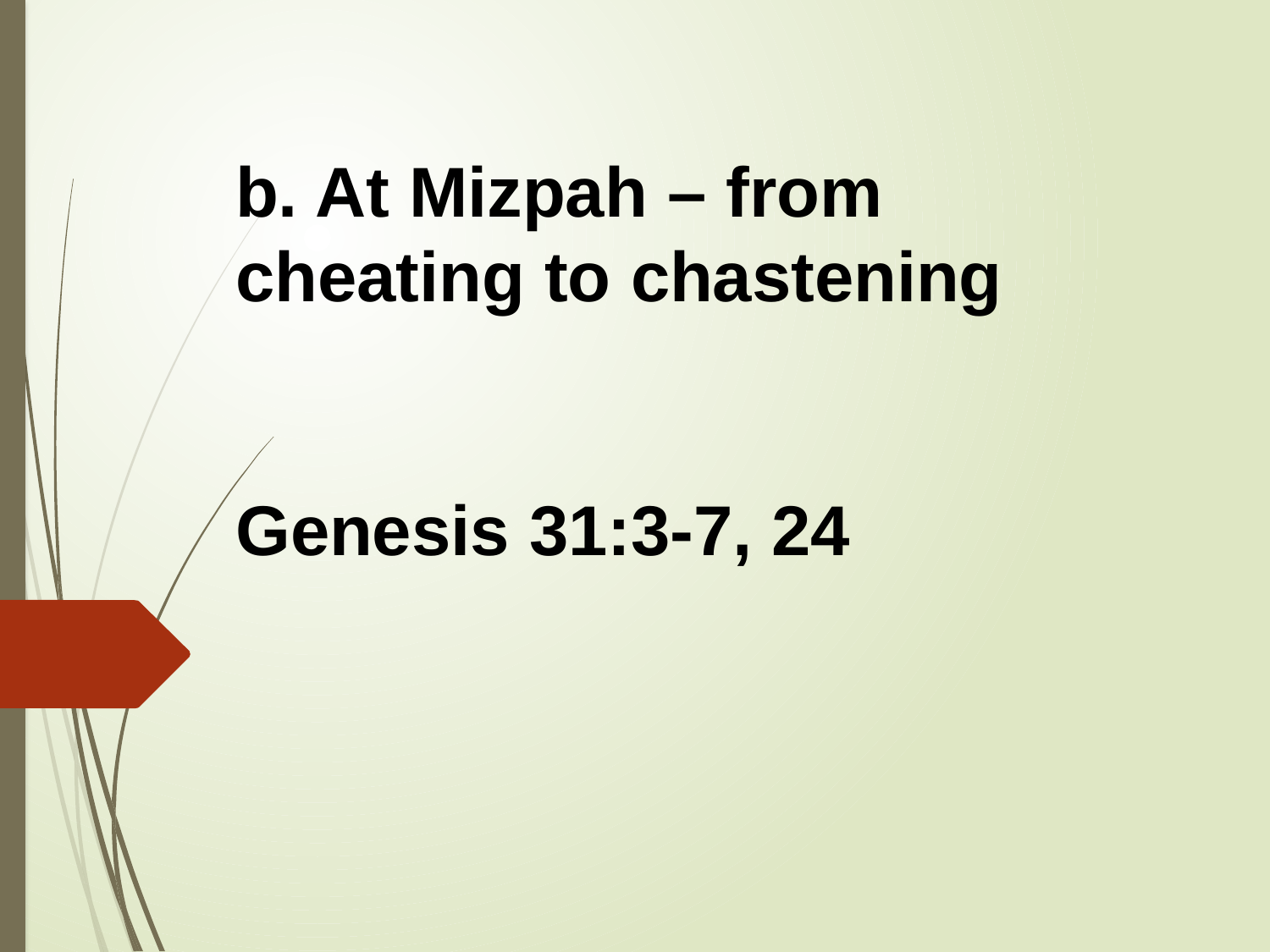

b. At Mizpah – from cheating to chastening

Genesis 31:3-7, 24